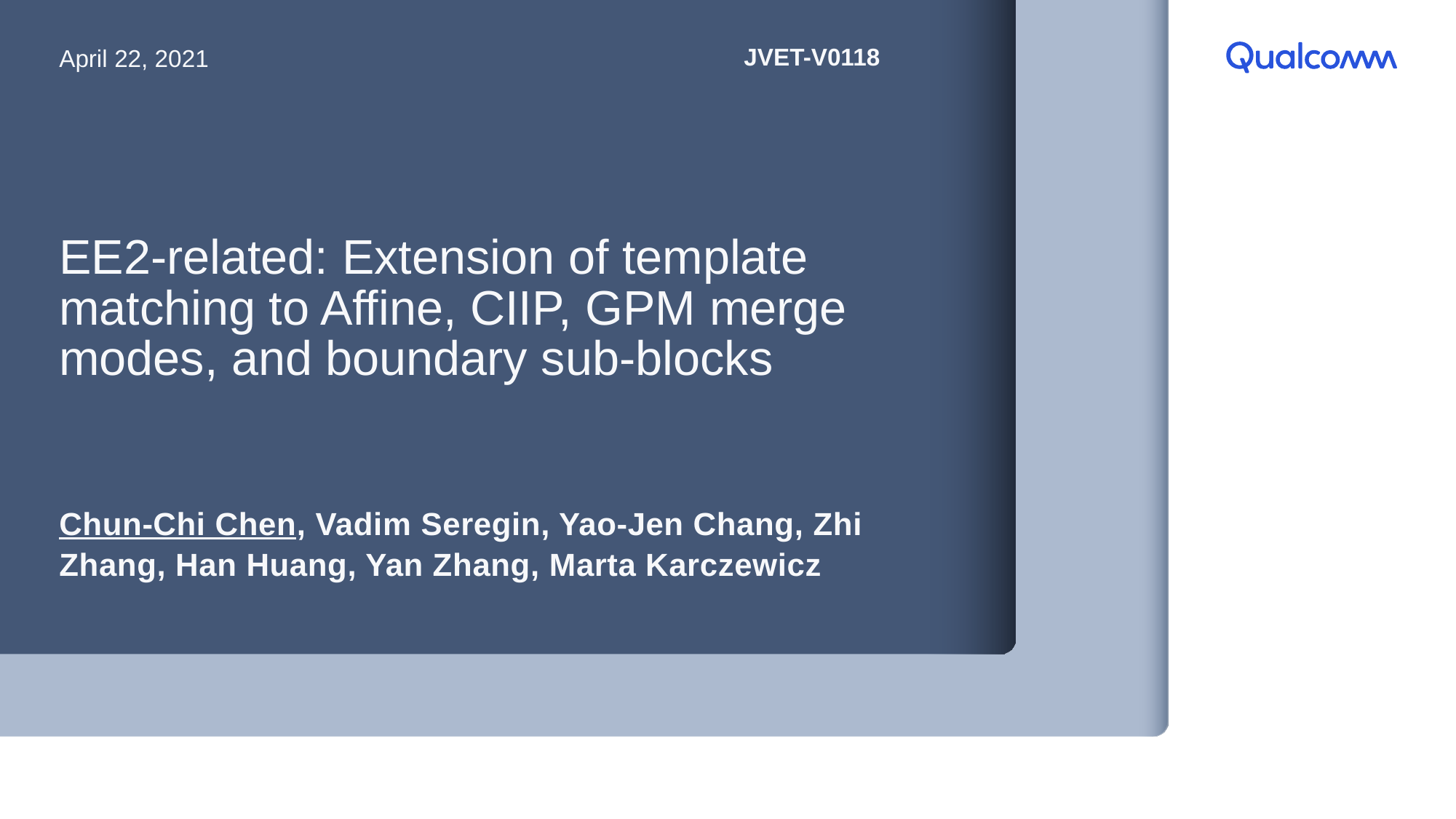

JVET-V0118
April 22, 2021
# EE2-related: Extension of template matching to Affine, CIIP, GPM merge modes, and boundary sub-blocks
Chun-Chi Chen, Vadim Seregin, Yao-Jen Chang, Zhi Zhang, Han Huang, Yan Zhang, Marta Karczewicz